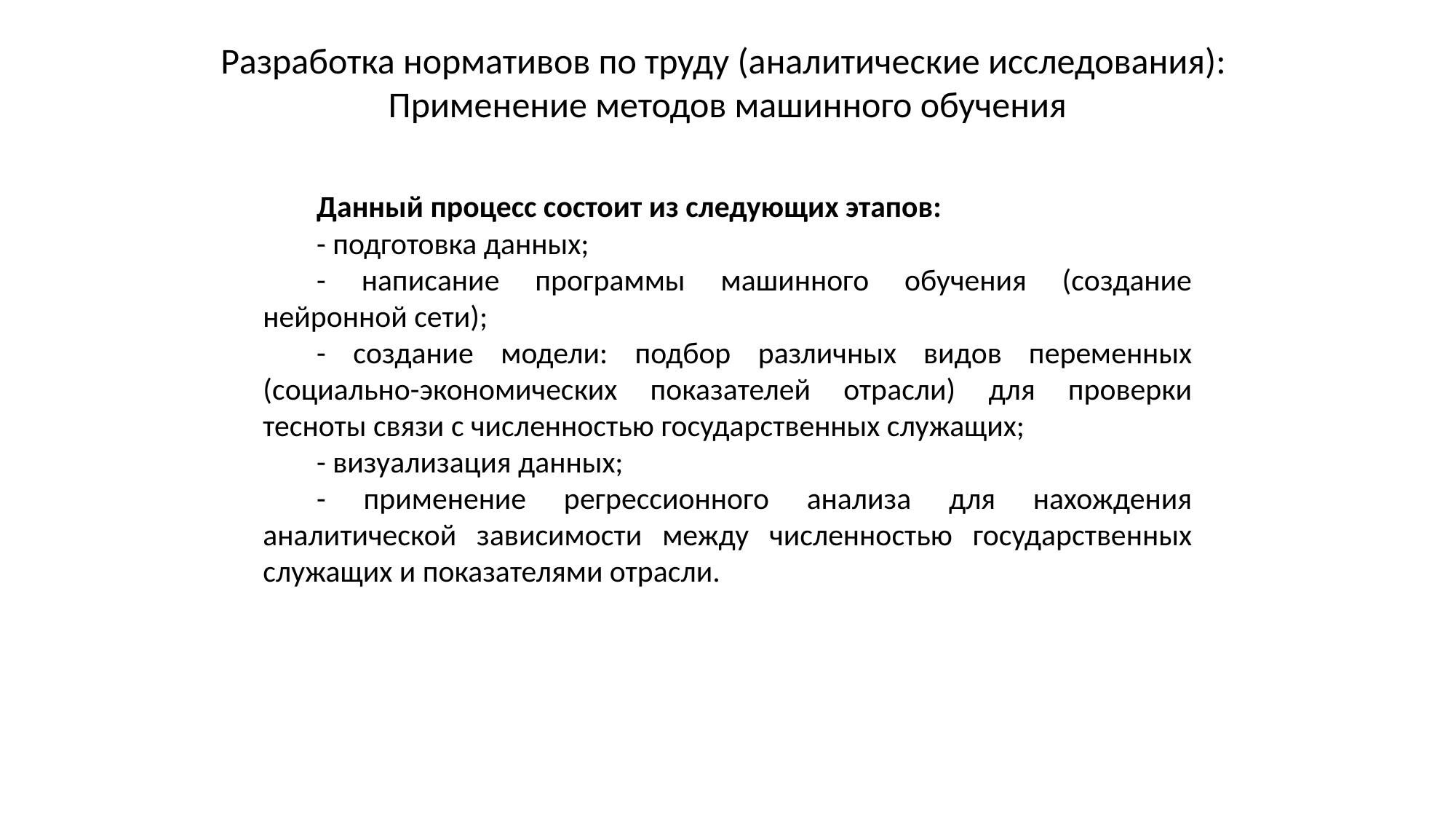

Разработка нормативов по труду (аналитические исследования):
Применение методов машинного обучения
Данный процесс состоит из следующих этапов:
- подготовка данных;
- написание программы машинного обучения (создание нейронной сети);
- создание модели: подбор различных видов переменных (социально-экономических показателей отрасли) для проверки тесноты связи с численностью государственных служащих;
- визуализация данных;
- применение регрессионного анализа для нахождения аналитической зависимости между численностью государственных служащих и показателями отрасли.